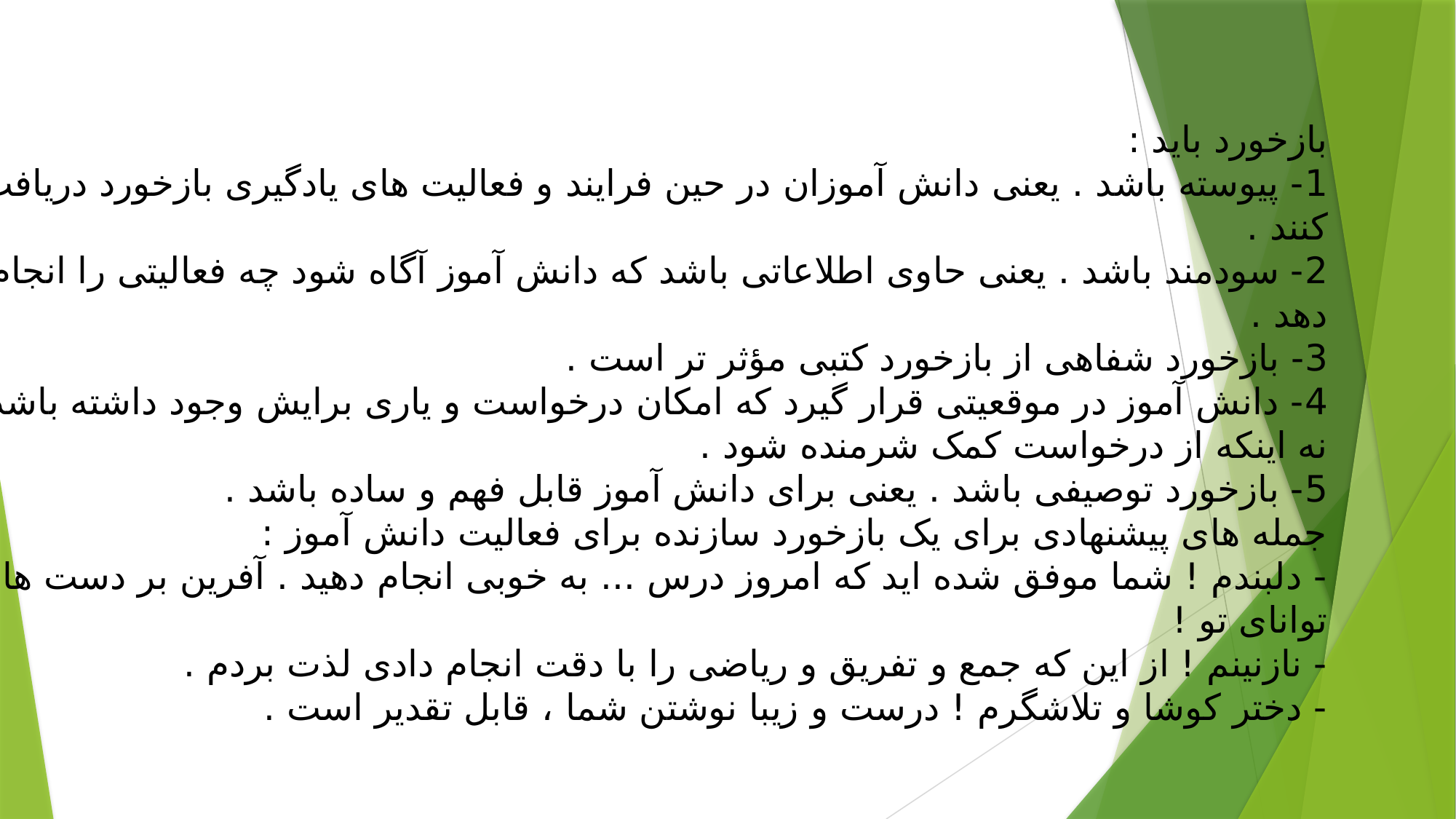

# بازخورد باید : 1- پیوسته باشد . یعنی دانش آموزان در حین فرایند و فعالیت های یادگیری بازخورد دریافت کنند . 2- سودمند باشد . یعنی حاوی اطلاعاتی باشد که دانش آموز آگاه شود چه فعالیتی را انجام دهد . 3- بازخورد شفاهی از بازخورد کتبی مؤثر تر است . 4- دانش آموز در موقعیتی قرار گیرد که امکان درخواست و یاری برایش وجود داشته باشد . نه اینکه از درخواست کمک شرمنده شود . 5- بازخورد توصیفی باشد . یعنی برای دانش آموز قابل فهم و ساده باشد . جمله های پیشنهادی برای یک بازخورد سازنده برای فعالیت دانش آموز : - دلبندم ! شما موفق شده اید که امروز درس ... به خوبی انجام دهید . آفرین بر دست های توانای تو ! - نازنینم ! از این که جمع و تفریق و ریاضی را با دقت انجام دادی لذت بردم . - دختر کوشا و تلاشگرم ! درست و زیبا نوشتن شما ، قابل تقدیر است .